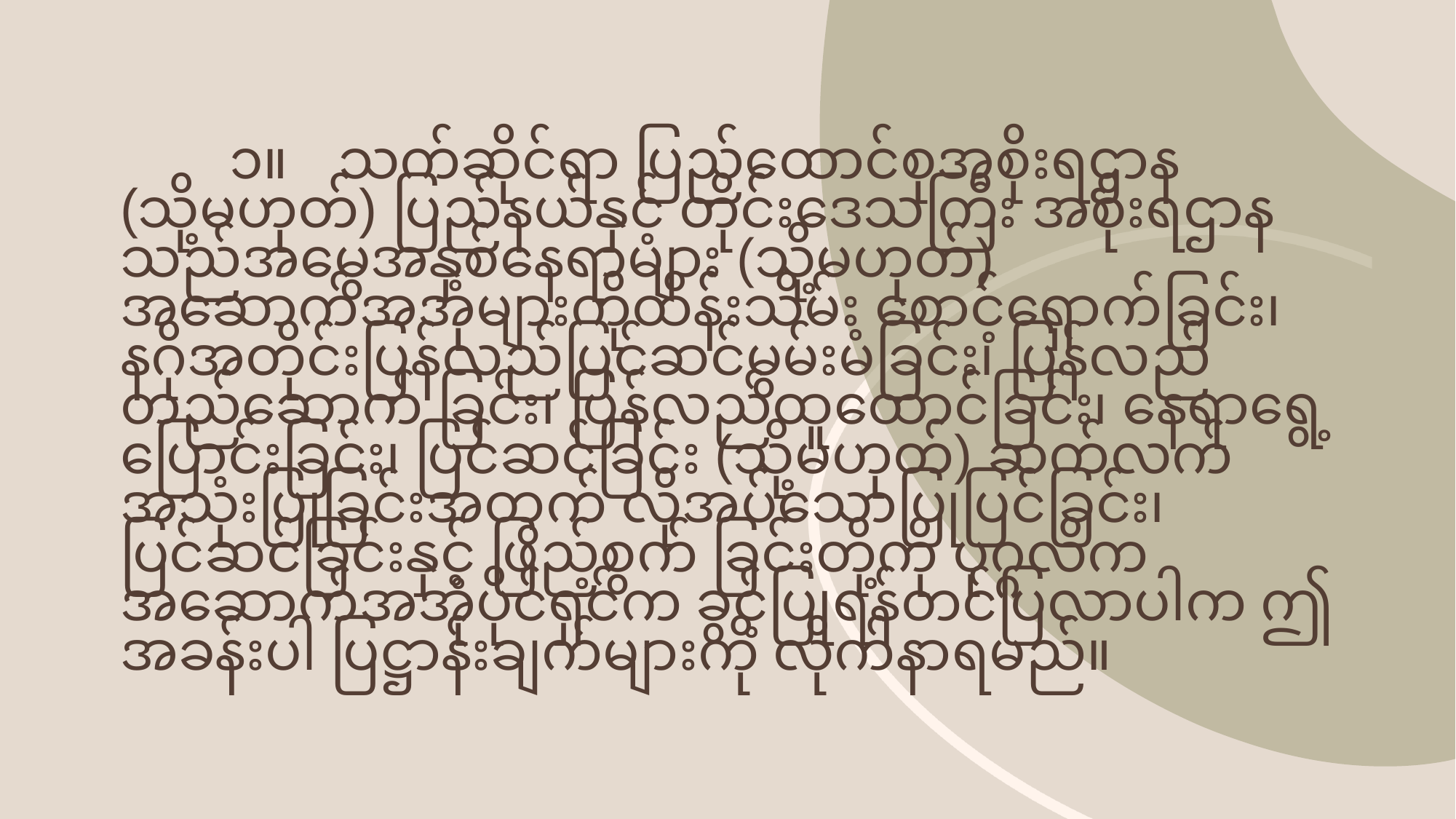

# ၁။	သက်ဆိုင်ရာ ပြည်ထောင်စုအစိုးရဌာန (သို့မဟုတ်) ပြည်နယ်နှင့် တိုင်းဒေသကြီး အစိုးရဌာနသည်အမွေအနှစ်နေရာများ (သို့မဟုတ်) အဆောက်အအုံများကိုထိန်းသိမ်း စောင့်ရှောက်ခြင်း၊ နဂိုအတိုင်းပြန်လည်ပြင်ဆင်မွမ်းမံခြင်း၊ ပြန်လည်တည်ဆောက် ခြင်း၊ ပြန်လည်ထူထောင်ခြင်း၊ နေရာရွေ့ပြောင်းခြင်း၊ ပြင်ဆင်ခြင်း (သို့မဟုတ်) ဆက်လက်အသုံးပြုခြင်းအတွက် လိုအပ်သောပြုပြင်ခြင်း၊ ပြင်ဆင်ခြင်းနှင့် ဖြည့်စွက် ခြင်းတို့ကို ပုဂ္ဂလိကအဆောက်အအုံပိုင်ရှင်က ခွင့်ပြုရန်တင်ပြလာပါက ဤအခန်းပါ ပြဋ္ဌာန်းချက်များကို လိုက်နာရမည်။